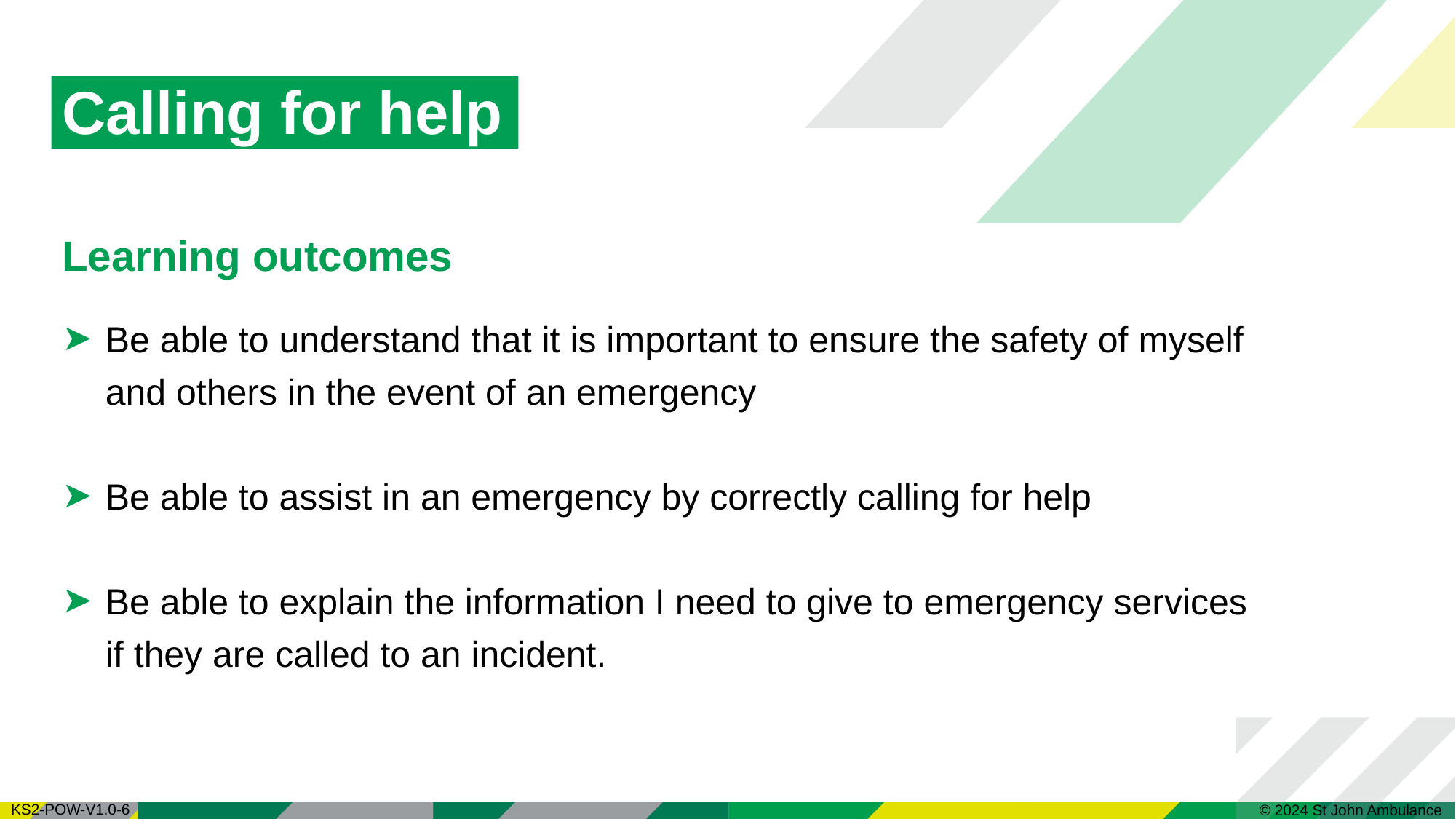

# Calling for help

Learning outcomes
Be able to understand that it is important to ensure the safety of myself and others in the event of an emergency

Be able to assist in an emergency by correctly calling for help

Be able to explain the information I need to give to emergency services if they are called to an incident.
© 2024 St John Ambulance
| KS2-POW-V1.0-6 |
| --- |